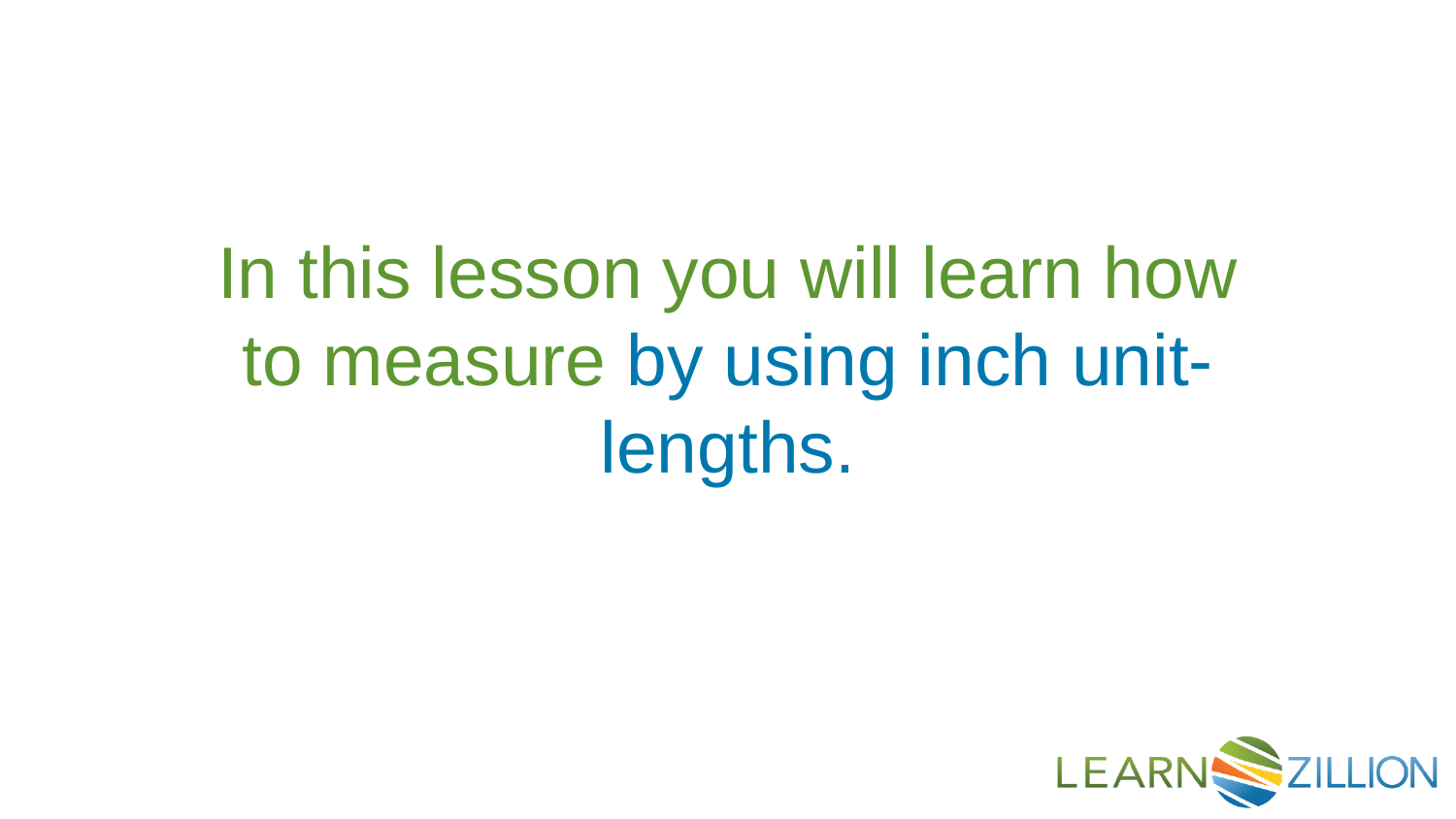

In this lesson you will learn how to measure by using inch unit-lengths.